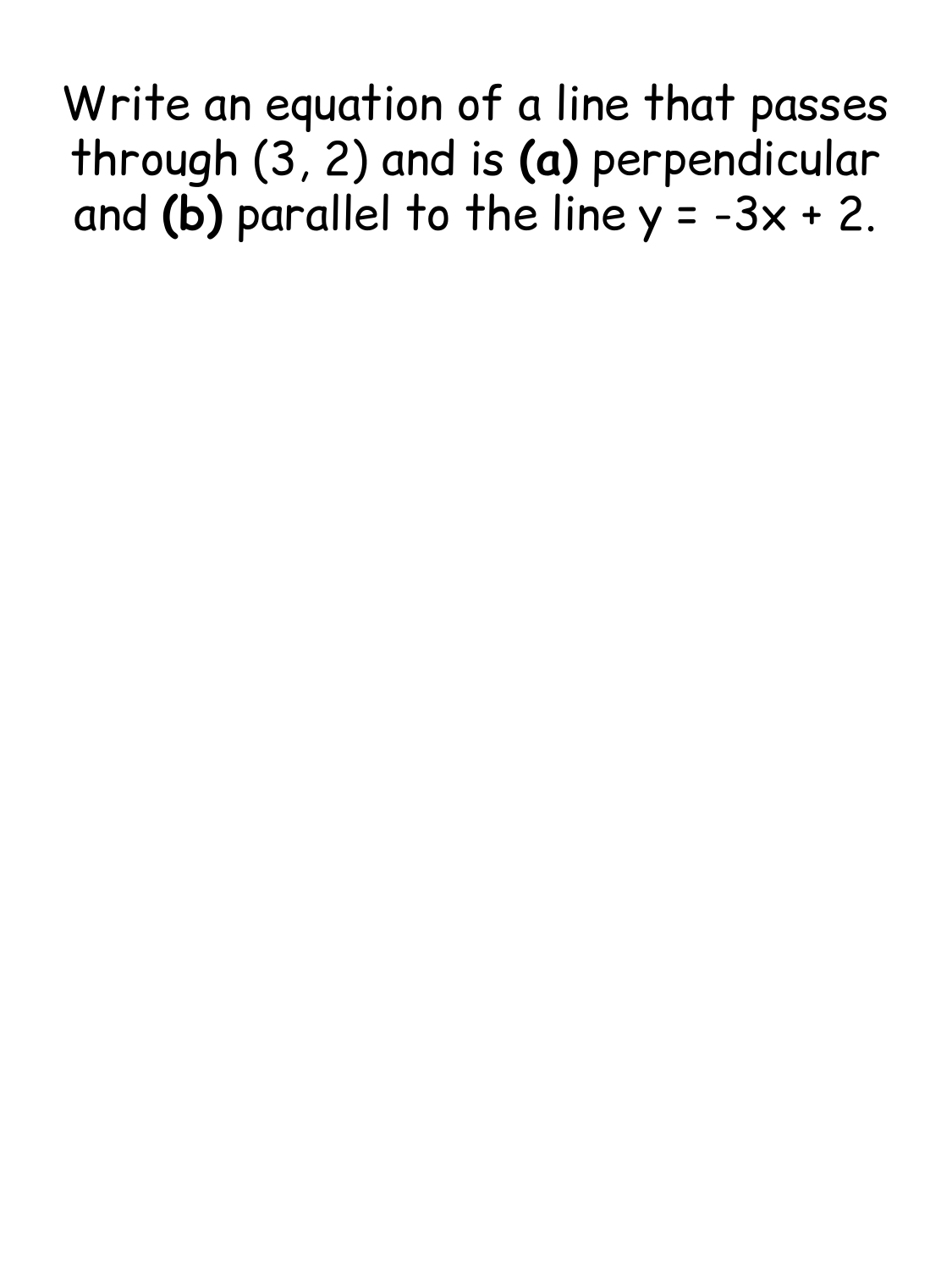

# Write an equation of a line that passes through (3, 2) and is (a) perpendicular and (b) parallel to the line y = -3x + 2.